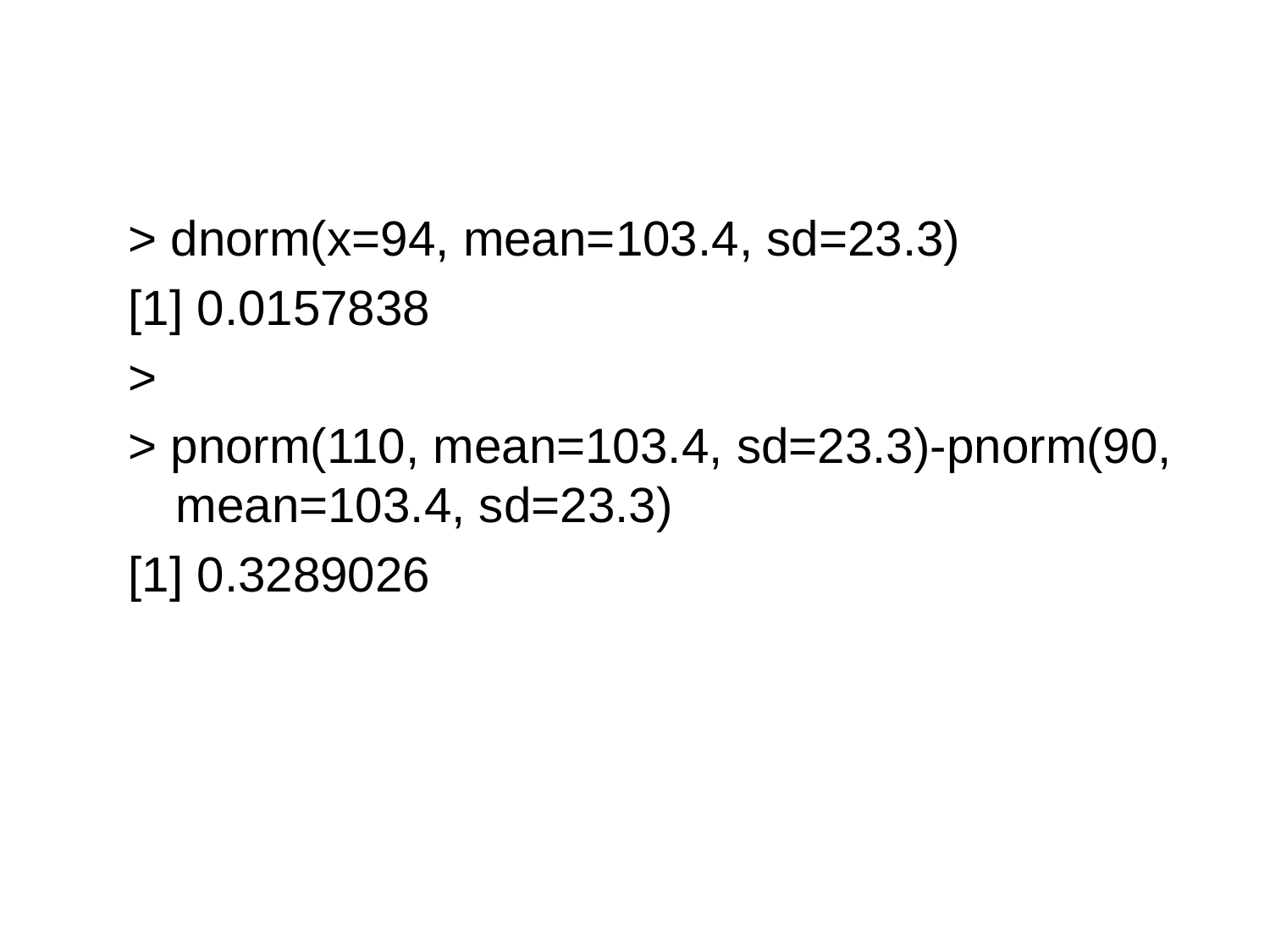

> dnorm(x=94, mean=103.4, sd=23.3)
[1] 0.0157838
>
> pnorm(110, mean=103.4, sd=23.3)-pnorm(90, mean=103.4, sd=23.3)
[1] 0.3289026